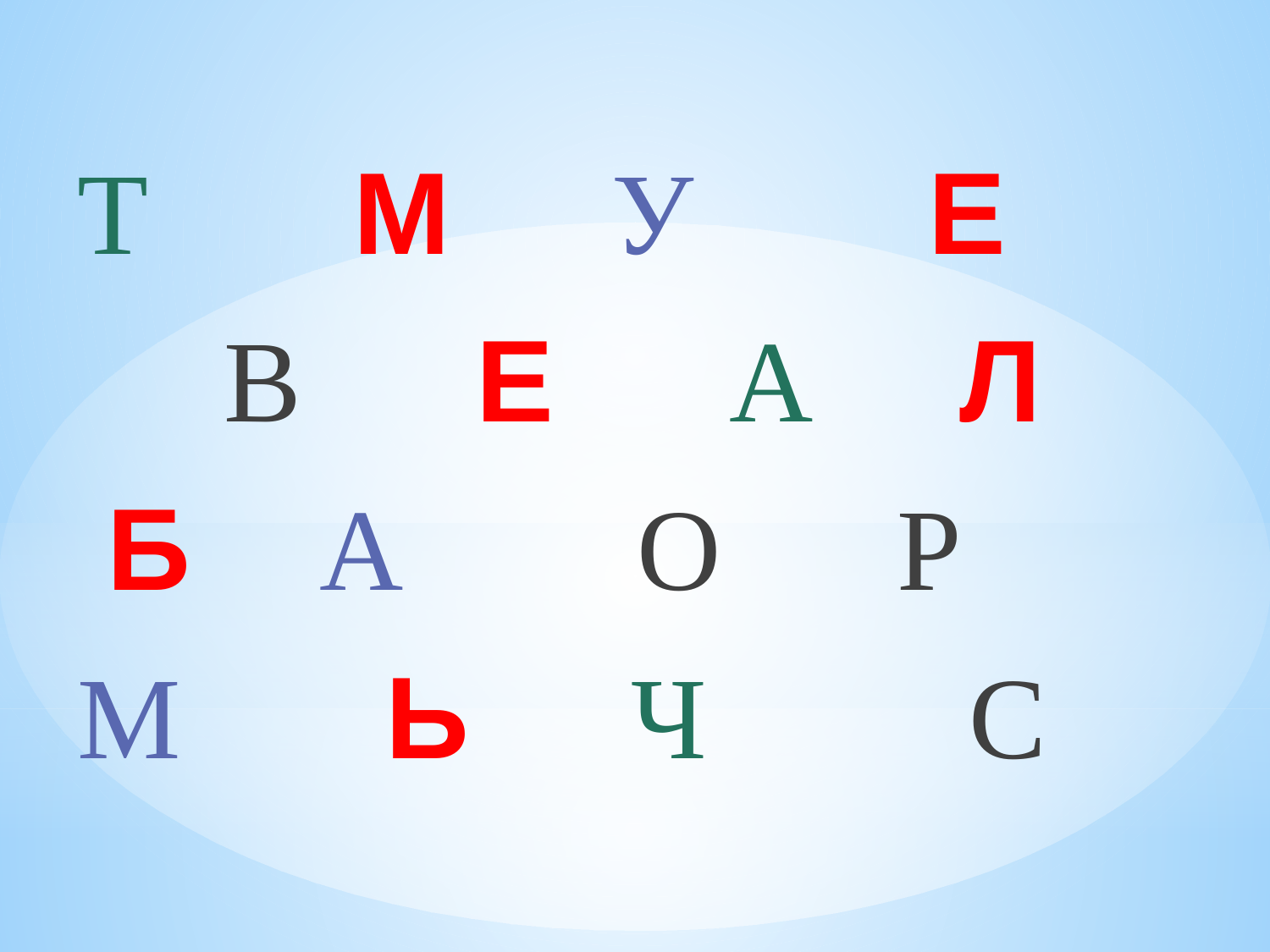

Т       М     У        Е
     В      Е      А     Л
 Б    А        О      Р
М       Ь     Ч         С